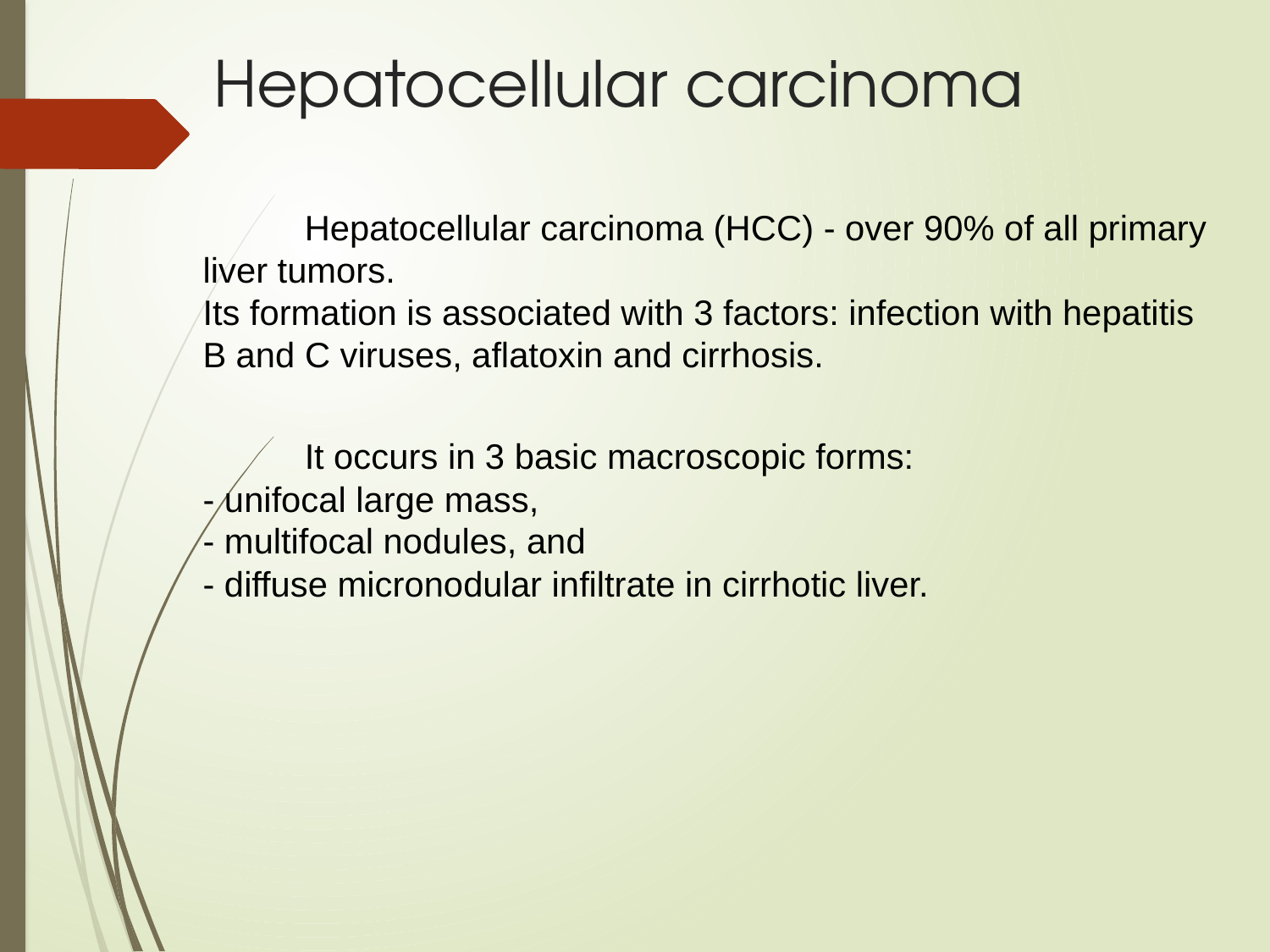

# Hepatocellular carcinoma
Hepatocellular carcinoma (HCC) - over 90% of all primary liver tumors.
Its formation is associated with 3 factors: infection with hepatitis B and C viruses, aflatoxin and cirrhosis.
It occurs in 3 basic macroscopic forms:
- unifocal large mass,
- multifocal nodules, and
- diffuse micronodular infiltrate in cirrhotic liver.